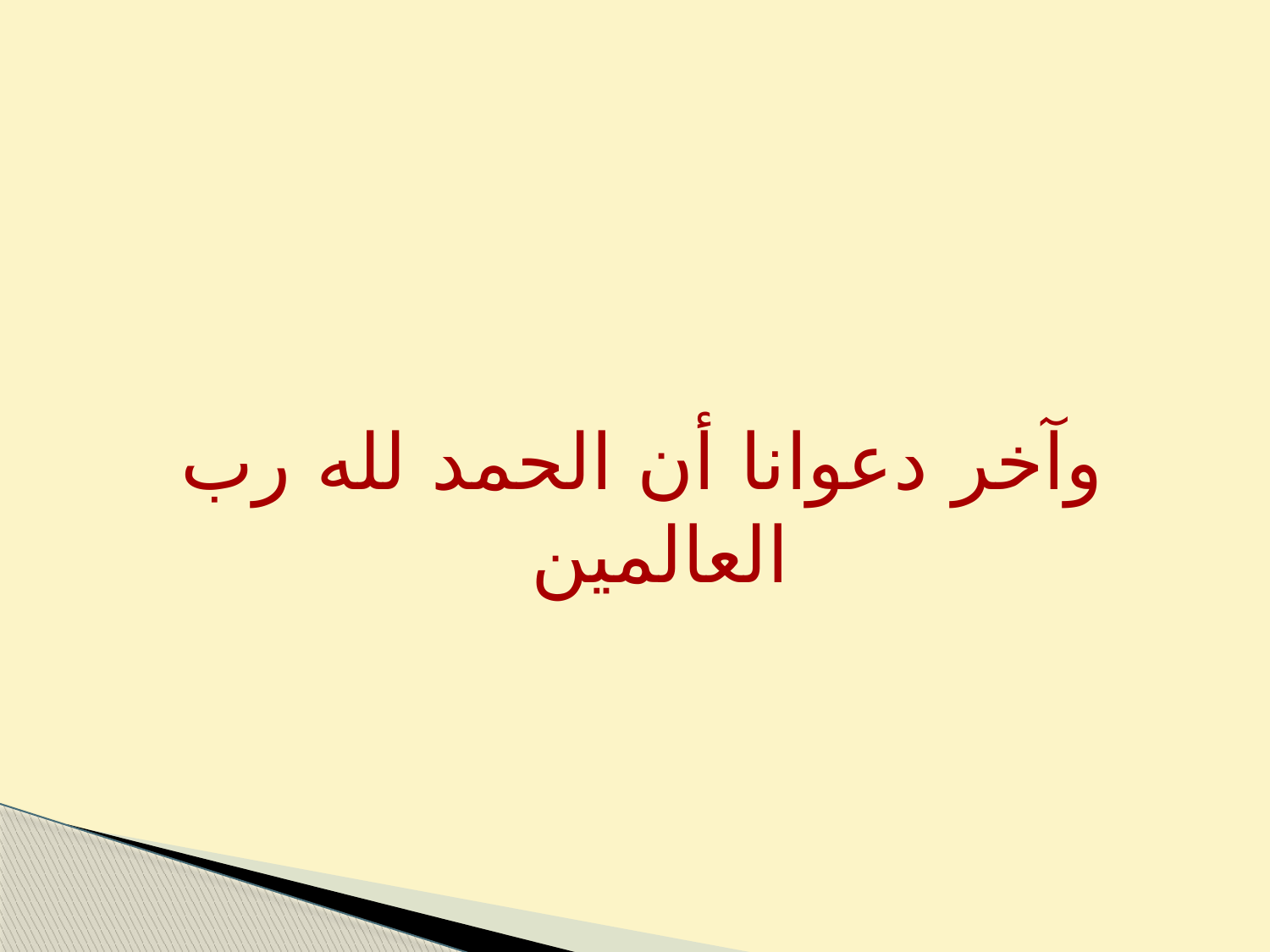

وآخر دعوانا أن الحمد لله رب العالمين